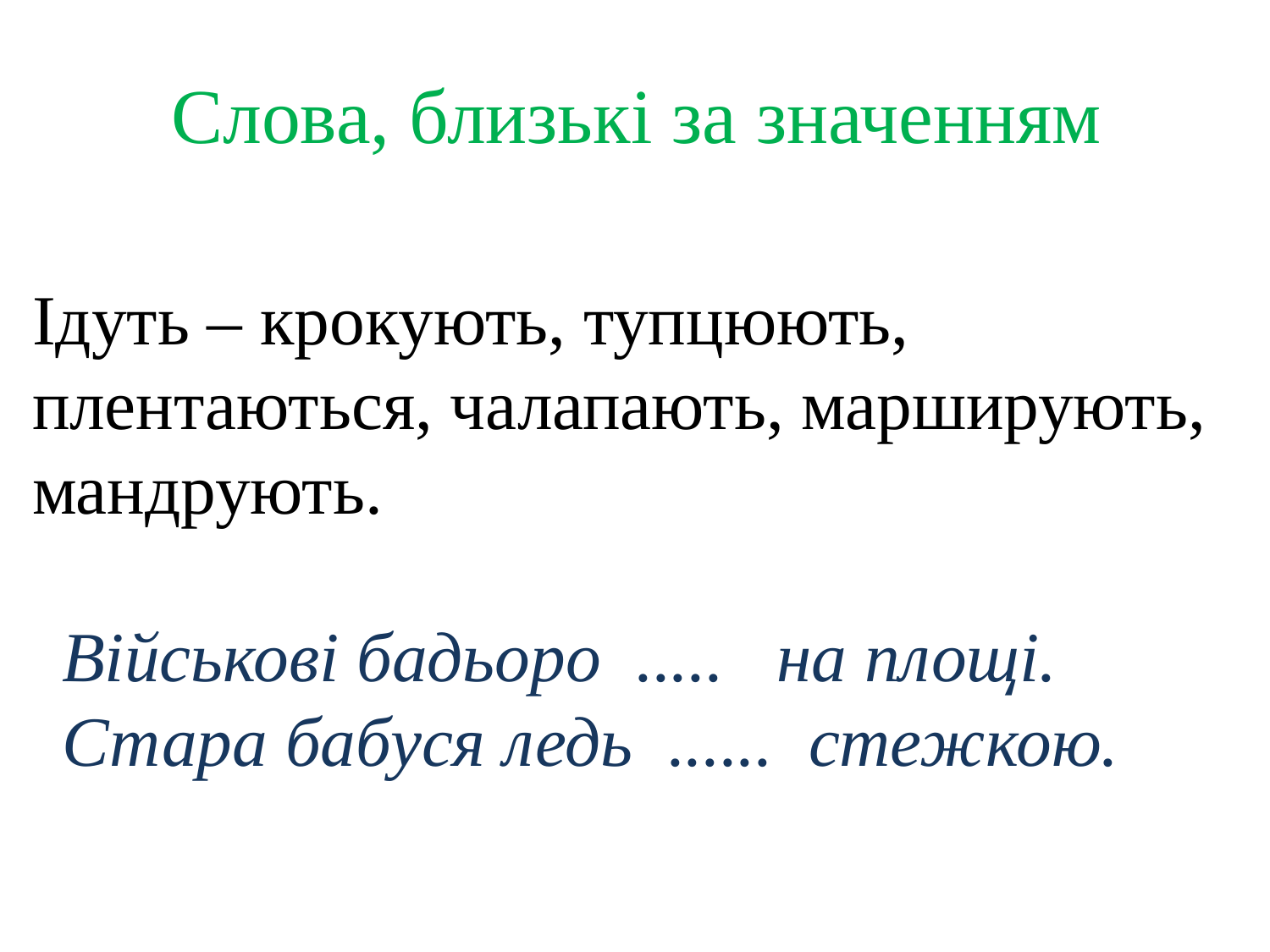

Слова, близькі за значенням
Ідуть – крокують, тупцюють, плентаються, чалапають, марширують, мандрують.
Військові бадьоро  .....   на площі.
Стара бабуся ледь  ......  стежкою.